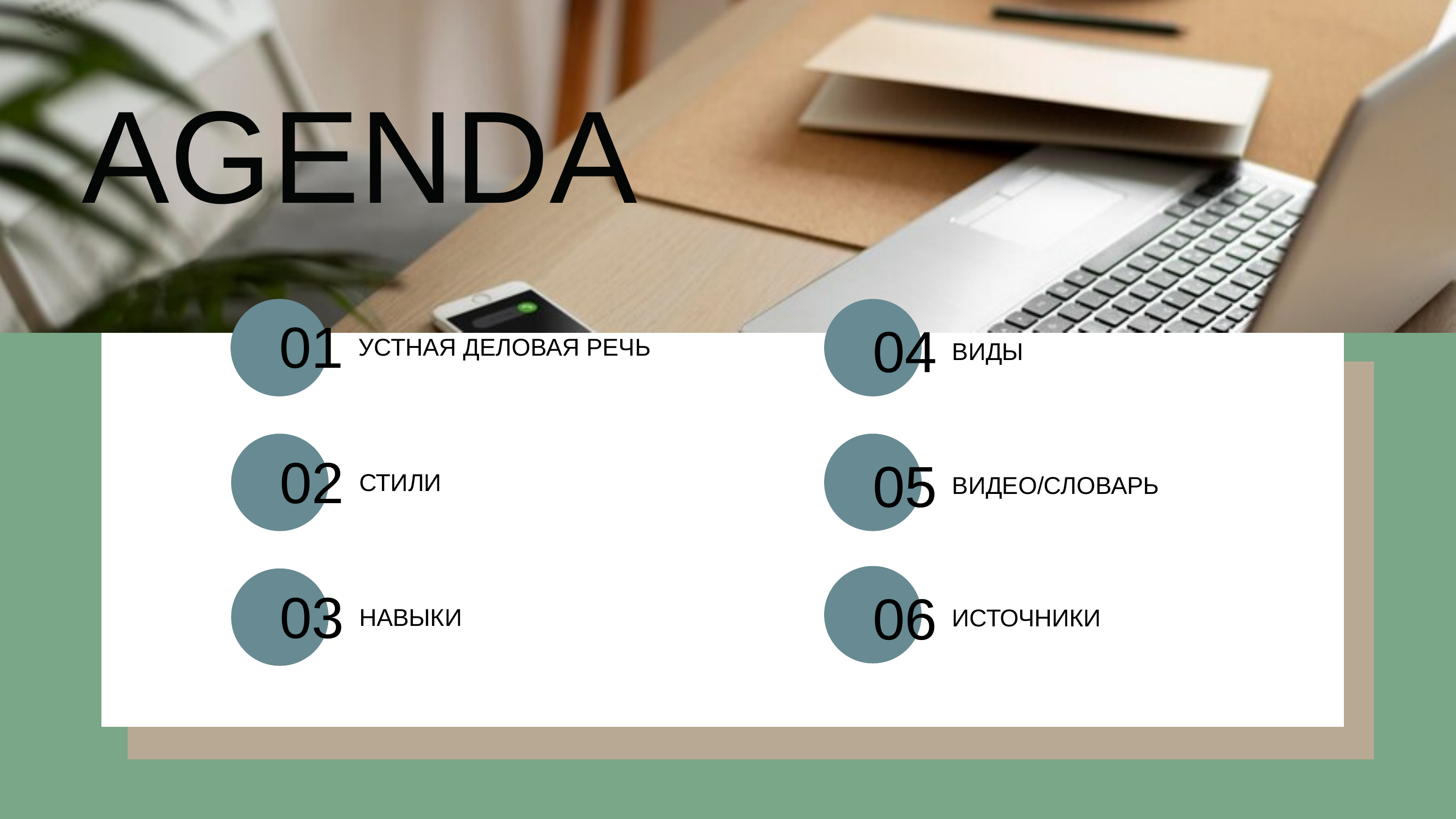

AGENDA

01
04
УСТНАЯ ДЕЛОВАЯ РЕЧЬ
ВИДЫ

02
05
СТИЛИ
ВИДЕО/СЛОВАРЬ

03
06
НАВЫКИ
ИСТОЧНИКИ